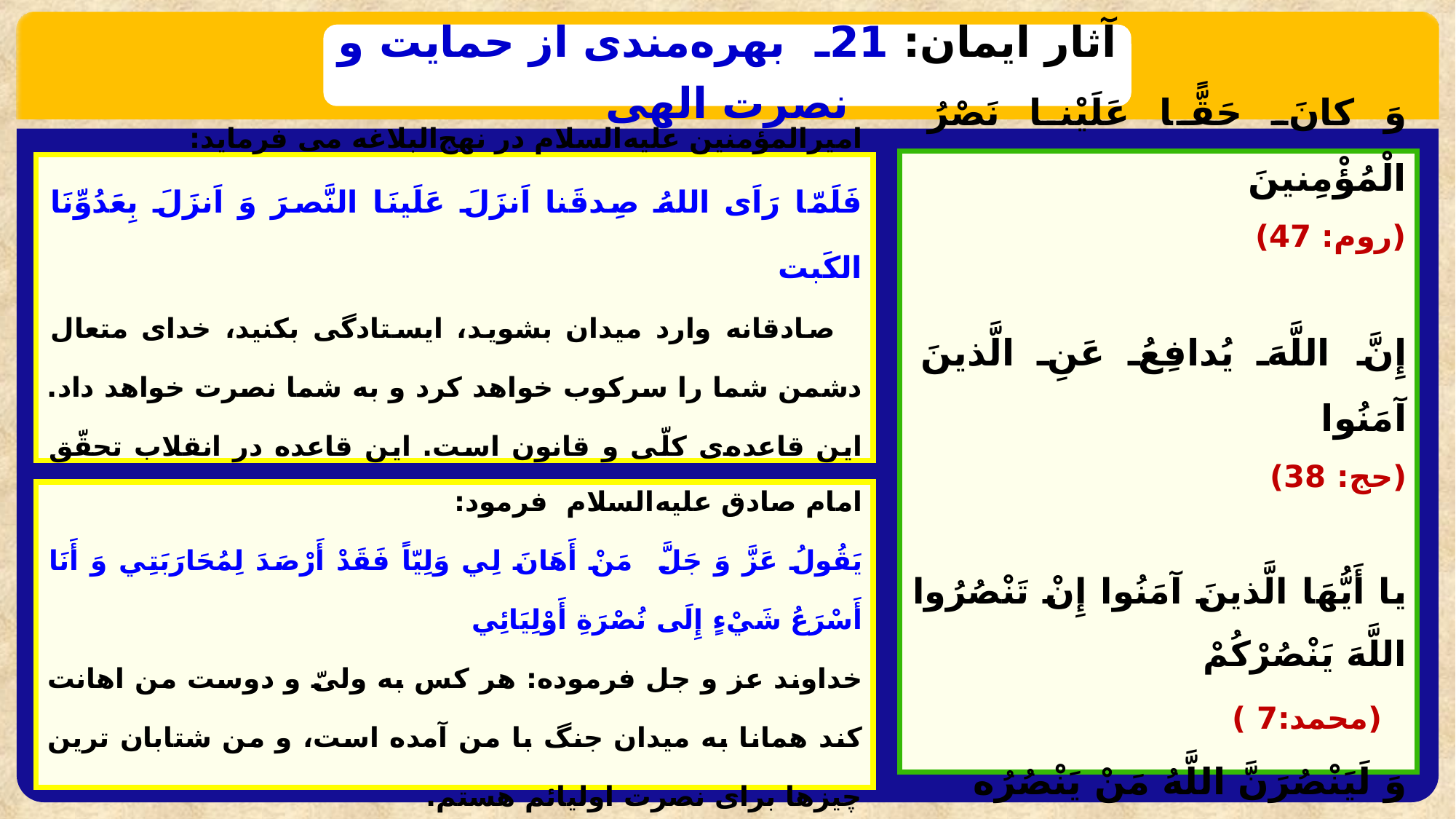

آثار ایمان: 21ـ  بهره‌مندی از حمایت و نصرت الهی

وَ كانَ حَقًّا عَلَيْنا نَصْرُ الْمُؤْمِنينَ
(روم: 47)

إِنَّ اللَّهَ يُدافِعُ‏ عَنِ الَّذينَ آمَنُوا
(حج: 38)

يا أَيُّهَا الَّذينَ آمَنُوا إِنْ تَنْصُرُوا اللَّهَ يَنْصُرْكُمْ
  (محمد:7 )
وَ لَيَنْصُرَنَّ اللَّهُ مَنْ يَنْصُرُه‏
(حج:40)
امیرالمؤمنین علیه‌السلام در نهج‌البلاغه می فرماید:
فَلَمّا رَاَی اللهُ صِدقَنا اَنزَلَ عَلَینَا النَّصرَ وَ اَنزَلَ بِعَدُوِّنَا الکَبت
  صادقانه وارد میدان بشوید، ایستادگی بکنید، خدای متعال دشمن شما را سرکوب خواهد کرد و به شما نصرت خواهد داد. این قاعده‌ی کلّی و قانون است. این قاعده در انقلاب تحقّق پیدا کرد؛ مردم صادقانه وارد میدان شدند و ایستادگی کردند.
امام صادق علیه‌السلام  فرمود:
يَقُولُ عَزَّ وَ جَلَّ  مَنْ أَهَانَ لِي وَلِيّاً فَقَدْ أَرْصَدَ لِمُحَارَبَتِي وَ أَنَا أَسْرَعُ شَيْ‏ءٍ إِلَى نُصْرَةِ أَوْلِيَائِي
خداوند عز و جل فرموده: هر کس به ولیّ و دوست من اهانت کند همانا به میدان جنگ با من آمده است، و من شتابان ترین چیزها برای نصرت اولیائم هستم.